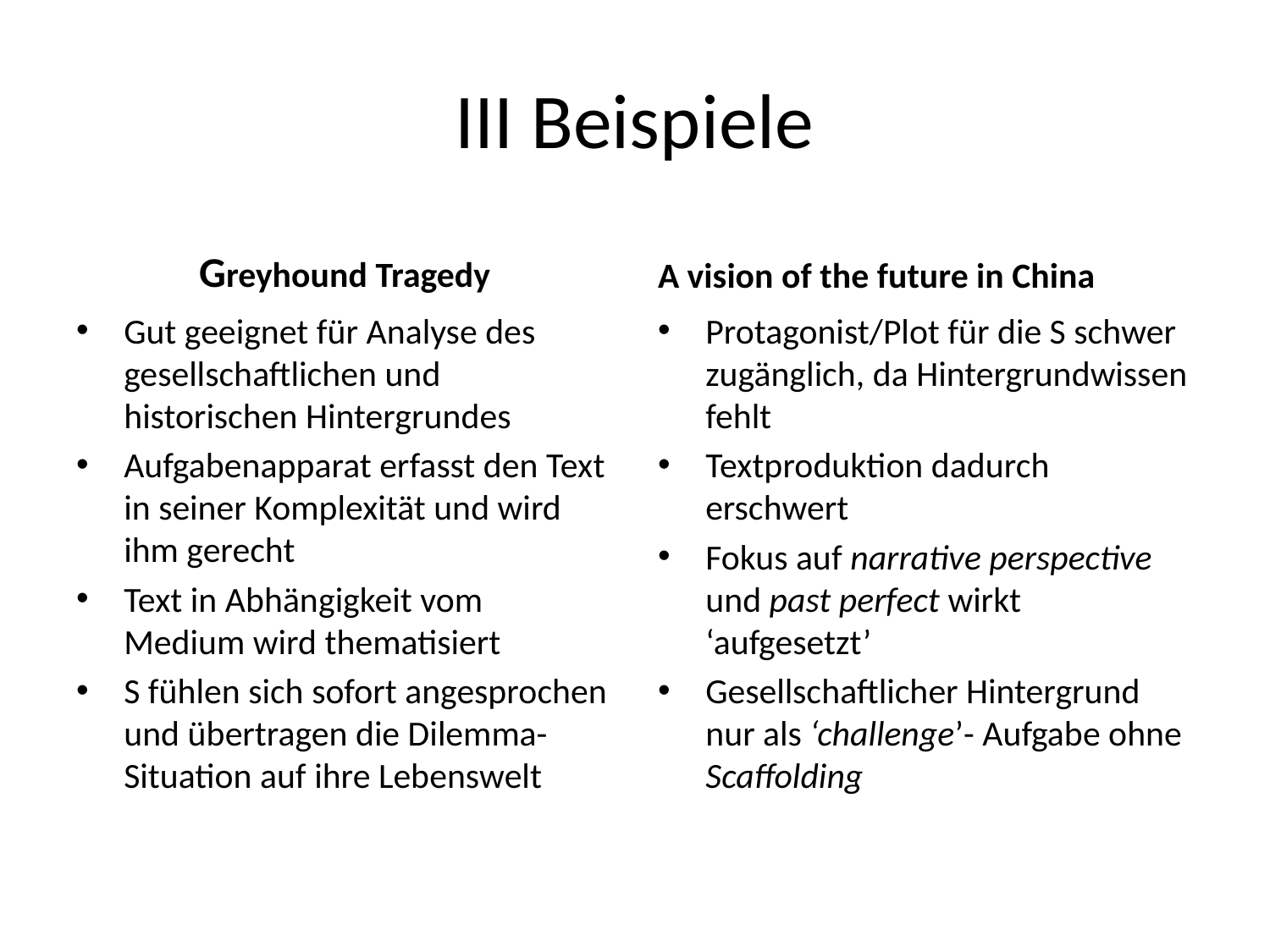

# III Beispiele
 Greyhound Tragedy
A vision of the future in China
Gut geeignet für Analyse des gesellschaftlichen und historischen Hintergrundes
Aufgabenapparat erfasst den Text in seiner Komplexität und wird ihm gerecht
Text in Abhängigkeit vom Medium wird thematisiert
S fühlen sich sofort angesprochen und übertragen die Dilemma-Situation auf ihre Lebenswelt
Protagonist/Plot für die S schwer zugänglich, da Hintergrundwissen fehlt
Textproduktion dadurch erschwert
Fokus auf narrative perspective und past perfect wirkt ‘aufgesetzt’
Gesellschaftlicher Hintergrund nur als ‘challenge’- Aufgabe ohne Scaffolding